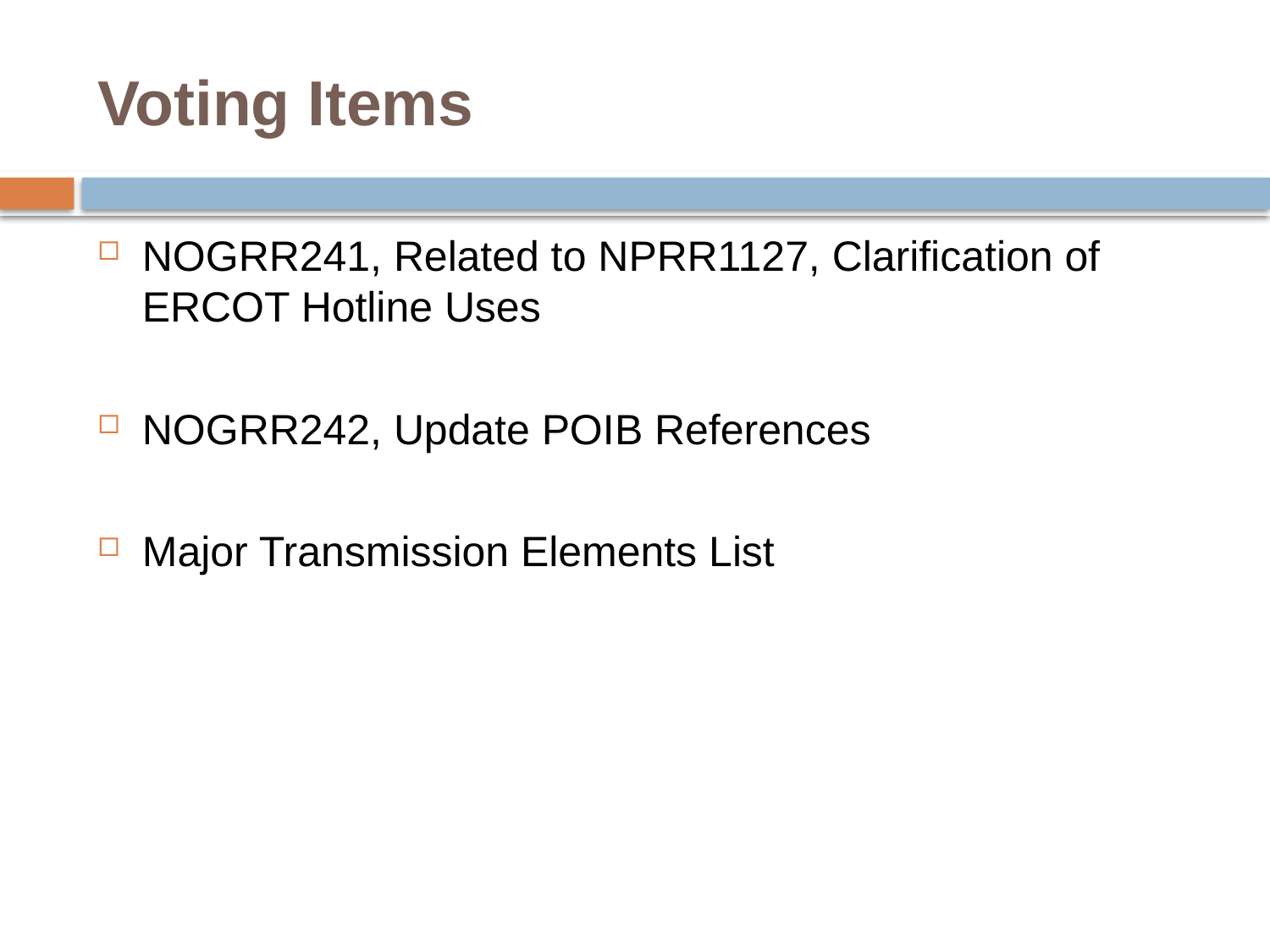

# Voting Items
NOGRR241, Related to NPRR1127, Clarification of ERCOT Hotline Uses

NOGRR242, Update POIB References

Major Transmission Elements List